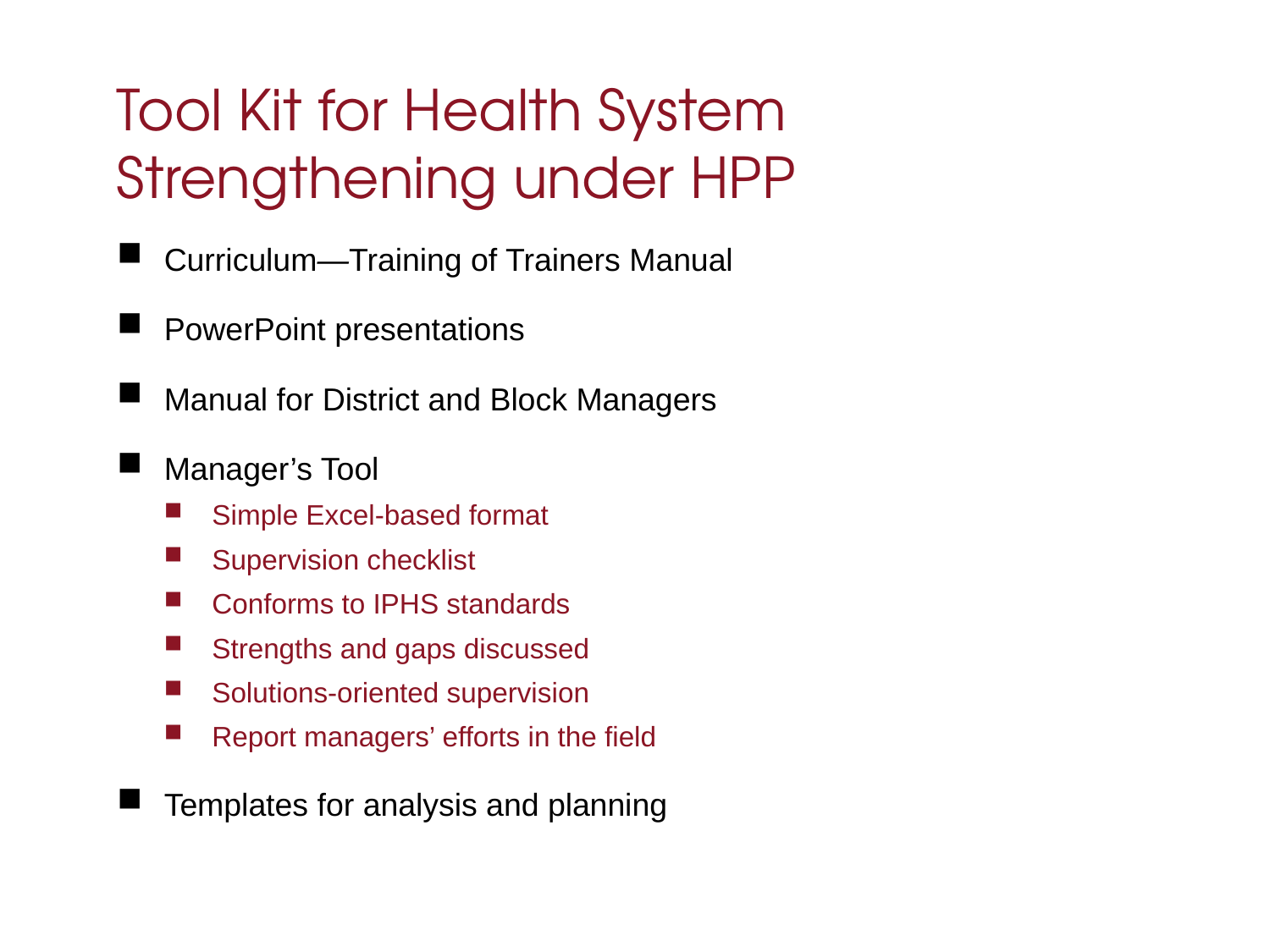

# Tool Kit for Health System Strengthening under HPP
Curriculum—Training of Trainers Manual
PowerPoint presentations
Manual for District and Block Managers
Manager’s Tool
Simple Excel-based format
Supervision checklist
Conforms to IPHS standards
Strengths and gaps discussed
Solutions-oriented supervision
Report managers’ efforts in the field
Templates for analysis and planning